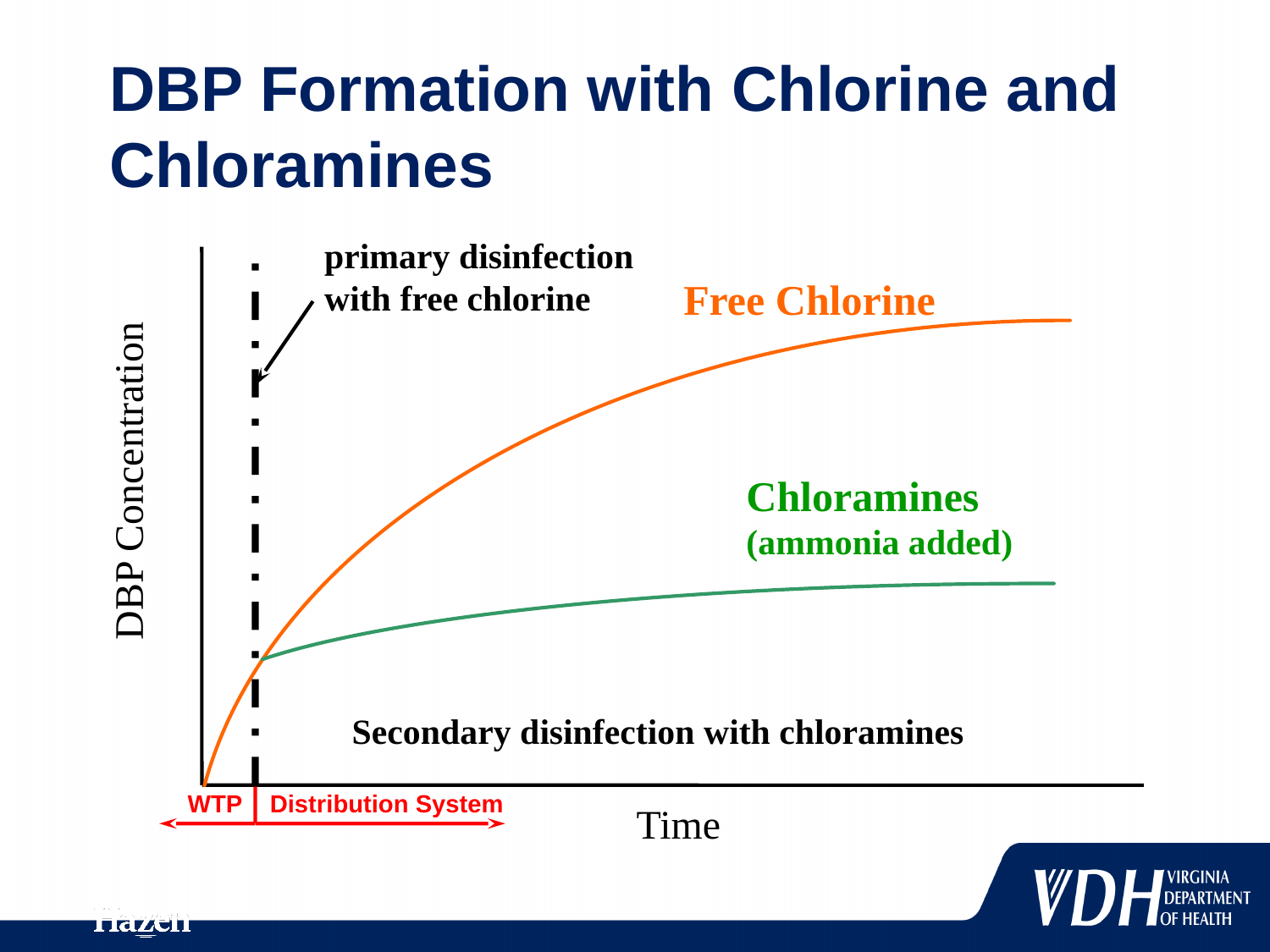

# DBP Formation with Chlorine and Chloramines
primary disinfection
with free chlorine

Free Chlorine

DBP Concentration
Chloramines
(ammonia added)

Secondary disinfection with chloramines
WTP
Distribution System

Time